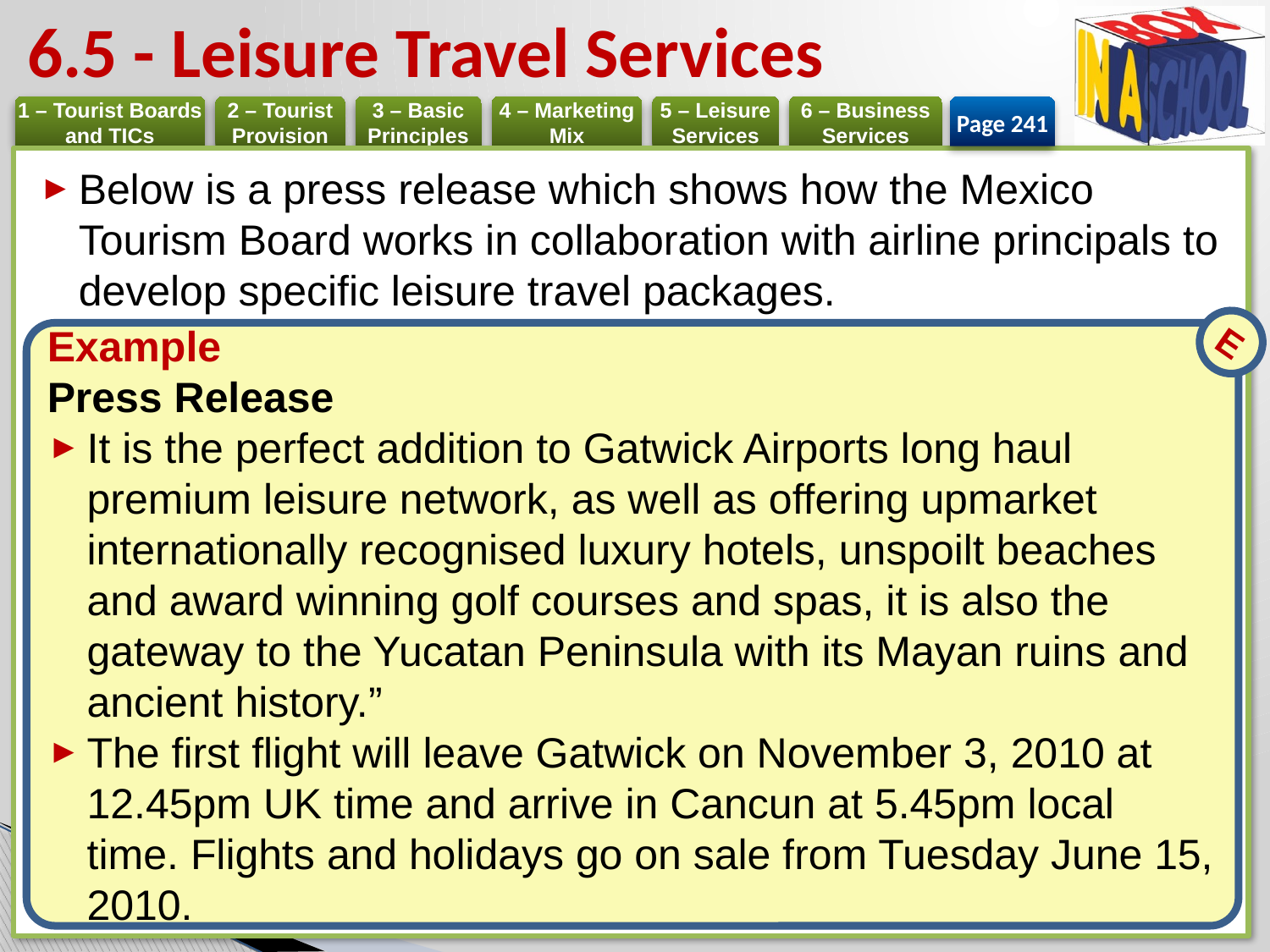

# 6.5 - Leisure Travel Services
Page 241
Below is a press release which shows how the Mexico Tourism Board works in collaboration with airline principals to develop specific leisure travel packages.
E
Example
Press Release
It is the perfect addition to Gatwick Airports long haul premium leisure network, as well as offering upmarket internationally recognised luxury hotels, unspoilt beaches and award winning golf courses and spas, it is also the gateway to the Yucatan Peninsula with its Mayan ruins and ancient history.”
The first flight will leave Gatwick on November 3, 2010 at 12.45pm UK time and arrive in Cancun at 5.45pm local time. Flights and holidays go on sale from Tuesday June 15, 2010.